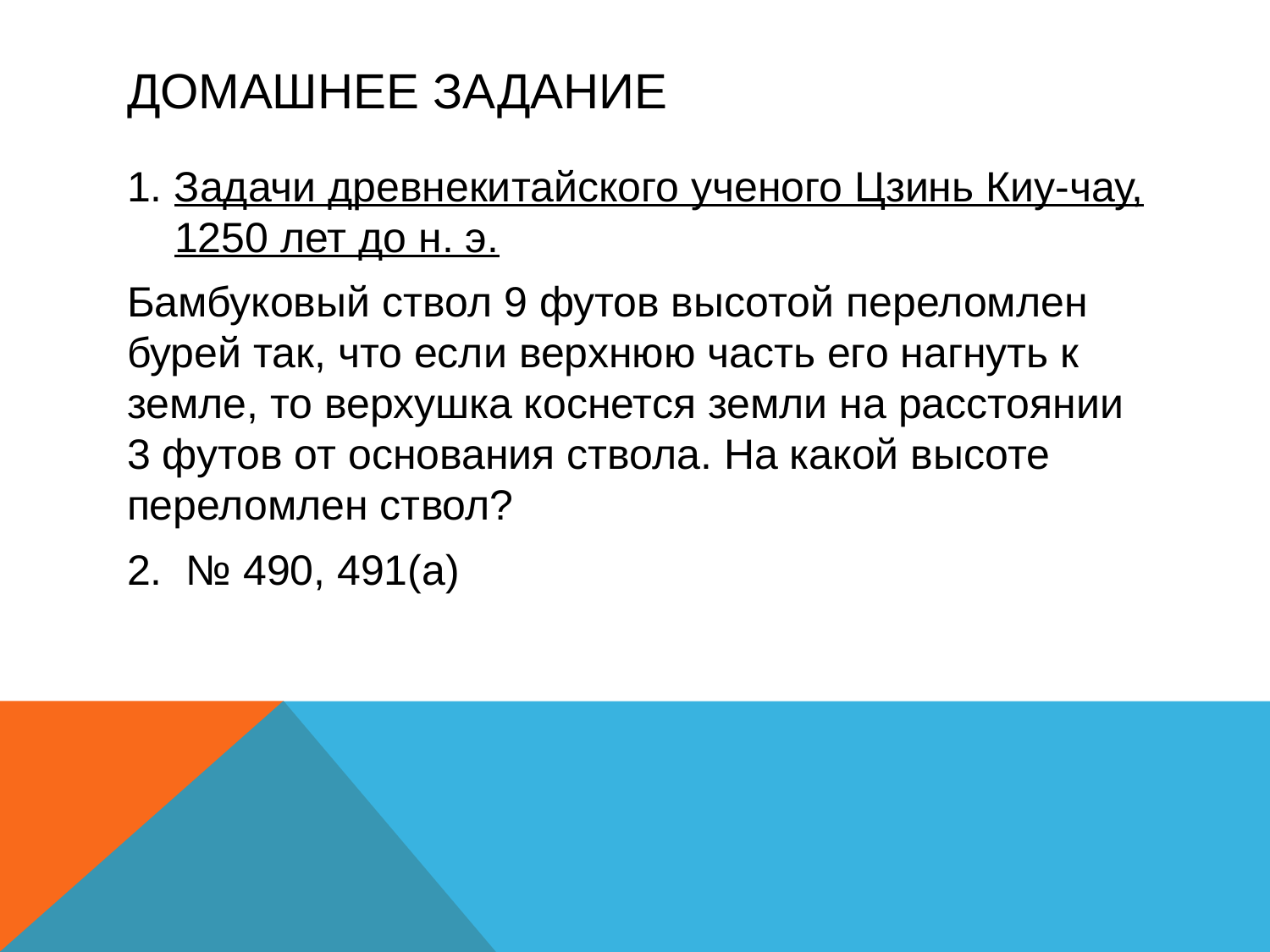

# Домашнее задание
1. Задачи древнекитайского ученого Цзинь Киу-чау, 1250 лет до н. э.
Бамбуковый ствол 9 футов высотой переломлен бурей так, что если верхнюю часть его нагнуть к земле, то верхушка коснется земли на расстоянии 3 футов от основания ствола. На какой высоте переломлен ствол?
2.  № 490, 491(а)